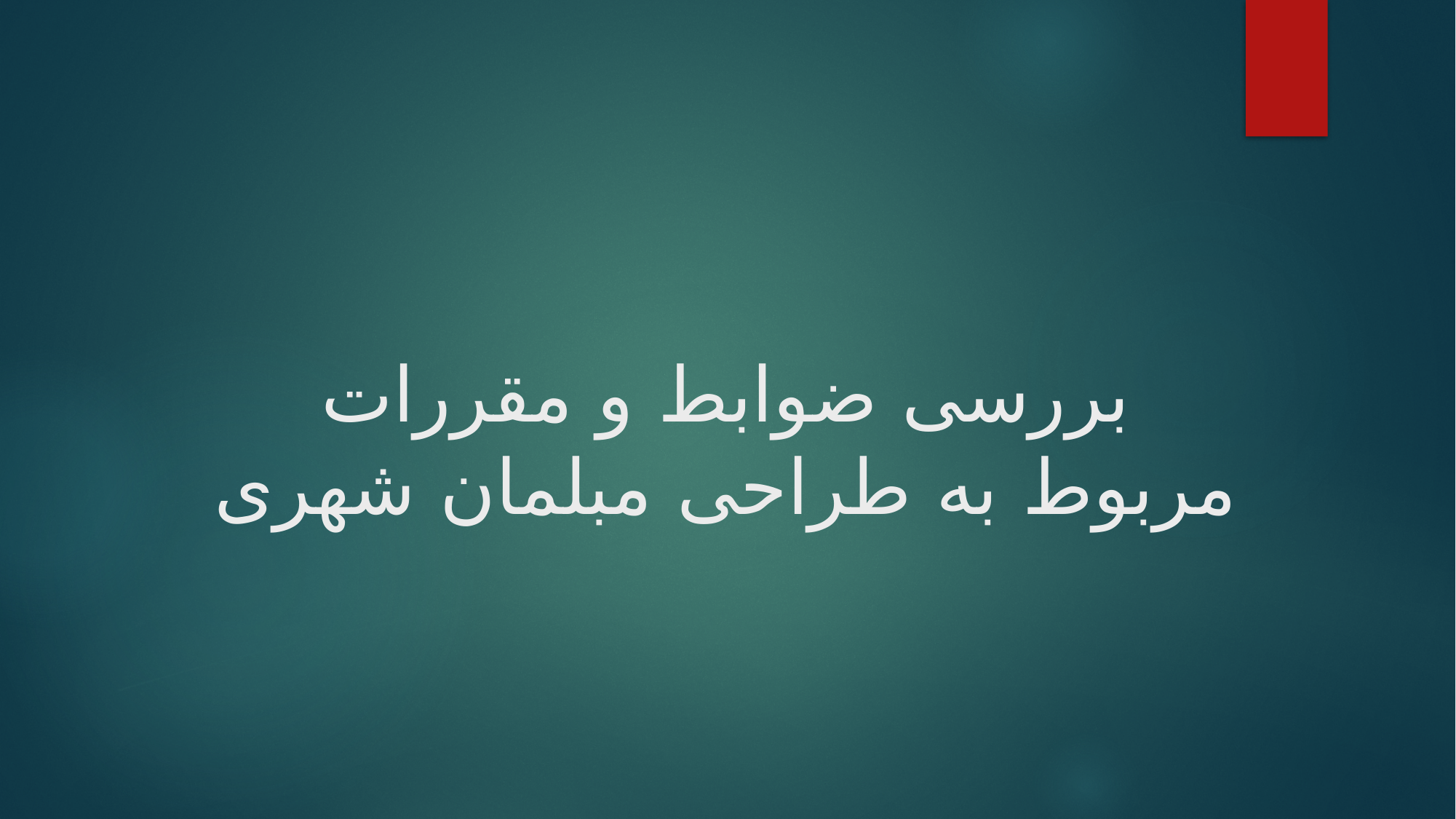

# بررسی ضوابط و مقررات  مربوط به طراحی مبلمان شهری